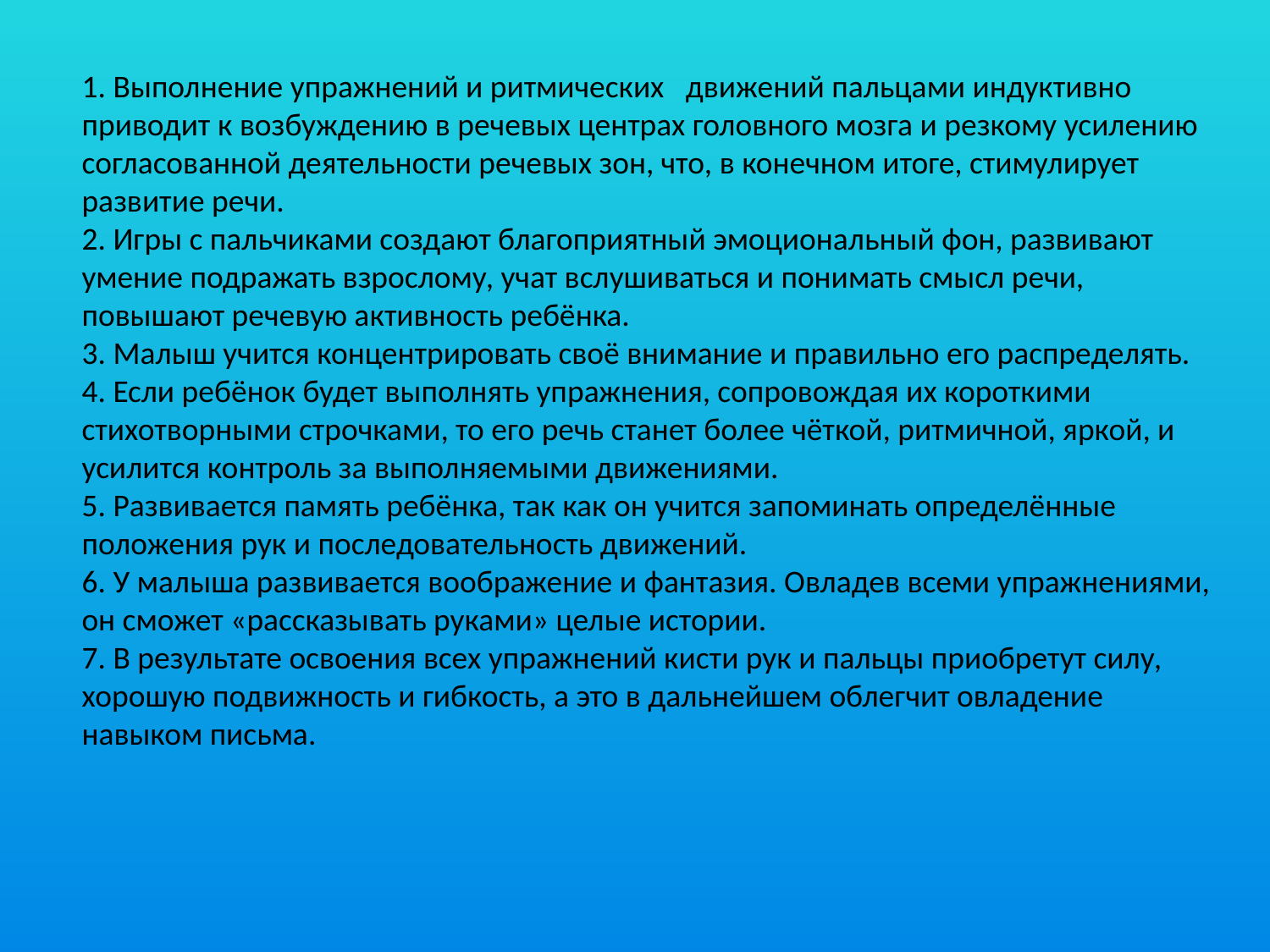

1. Выполнение упражнений и ритмических   движений пальцами индуктивно приводит к возбуждению в речевых центрах головного мозга и резкому усилению согласованной деятельности речевых зон, что, в конечном итоге, стимулирует развитие речи.
2. Игры с пальчиками создают благоприятный эмоциональный фон, развивают умение подражать взрослому, учат вслушиваться и понимать смысл речи, повышают речевую активность ребёнка.
3. Малыш учится концентрировать своё внимание и правильно его распределять.
4. Если ребёнок будет выполнять упражнения, сопровождая их короткими стихотворными строчками, то его речь станет более чёткой, ритмичной, яркой, и усилится контроль за выполняемыми движениями.
5. Развивается память ребёнка, так как он учится запоминать определённые положения рук и последовательность движений.
6. У малыша развивается воображение и фантазия. Овладев всеми упражнениями, он сможет «рассказывать руками» целые истории.
7. В результате освоения всех упражнений кисти рук и пальцы приобретут силу, хорошую подвижность и гибкость, а это в дальнейшем облегчит овладение навыком письма.